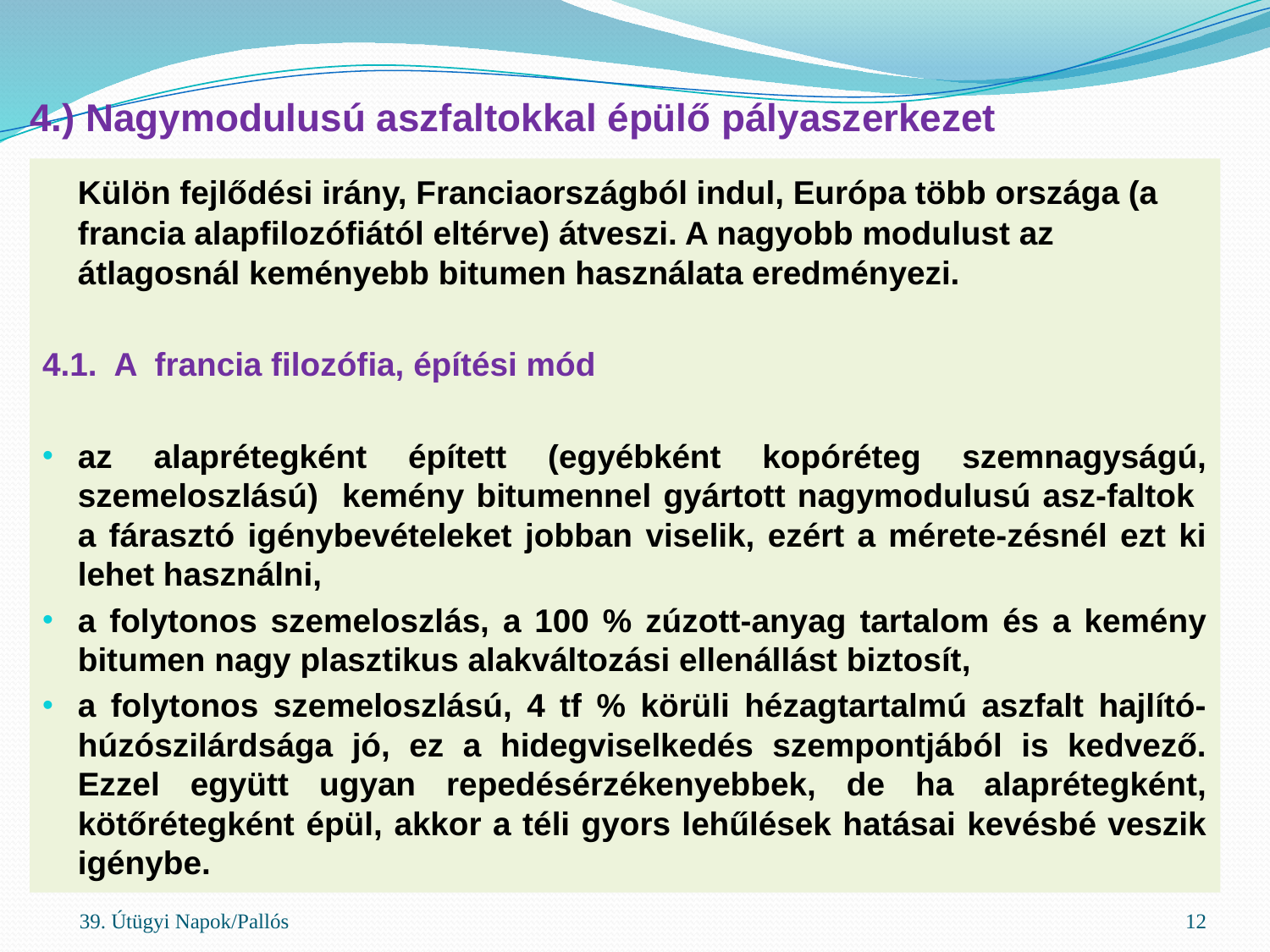

# 4.) Nagymodulusú aszfaltokkal épülő pályaszerkezet
	Külön fejlődési irány, Franciaországból indul, Európa több országa (a francia alapfilozófiától eltérve) átveszi. A nagyobb modulust az átlagosnál keményebb bitumen használata eredményezi.

4.1.  A  francia filozófia, építési mód

az alaprétegként épített (egyébként kopóréteg szemnagyságú, szemeloszlású)  kemény bitumennel gyártott nagymodulusú asz-faltok  a fárasztó igénybevételeket jobban viselik, ezért a mérete-zésnél ezt ki lehet használni,
a folytonos szemeloszlás, a 100 % zúzott-anyag tartalom és a kemény bitumen nagy plasztikus alakváltozási ellenállást biztosít,
a folytonos szemeloszlású, 4 tf % körüli hézagtartalmú aszfalt hajlító- húzószilárdsága jó, ez a hidegviselkedés szempontjából is kedvező. Ezzel együtt ugyan repedésérzékenyebbek, de ha alaprétegként, kötőrétegként épül, akkor a téli gyors lehűlések hatásai kevésbé veszik igénybe.
39. Útügyi Napok/Pallós
12